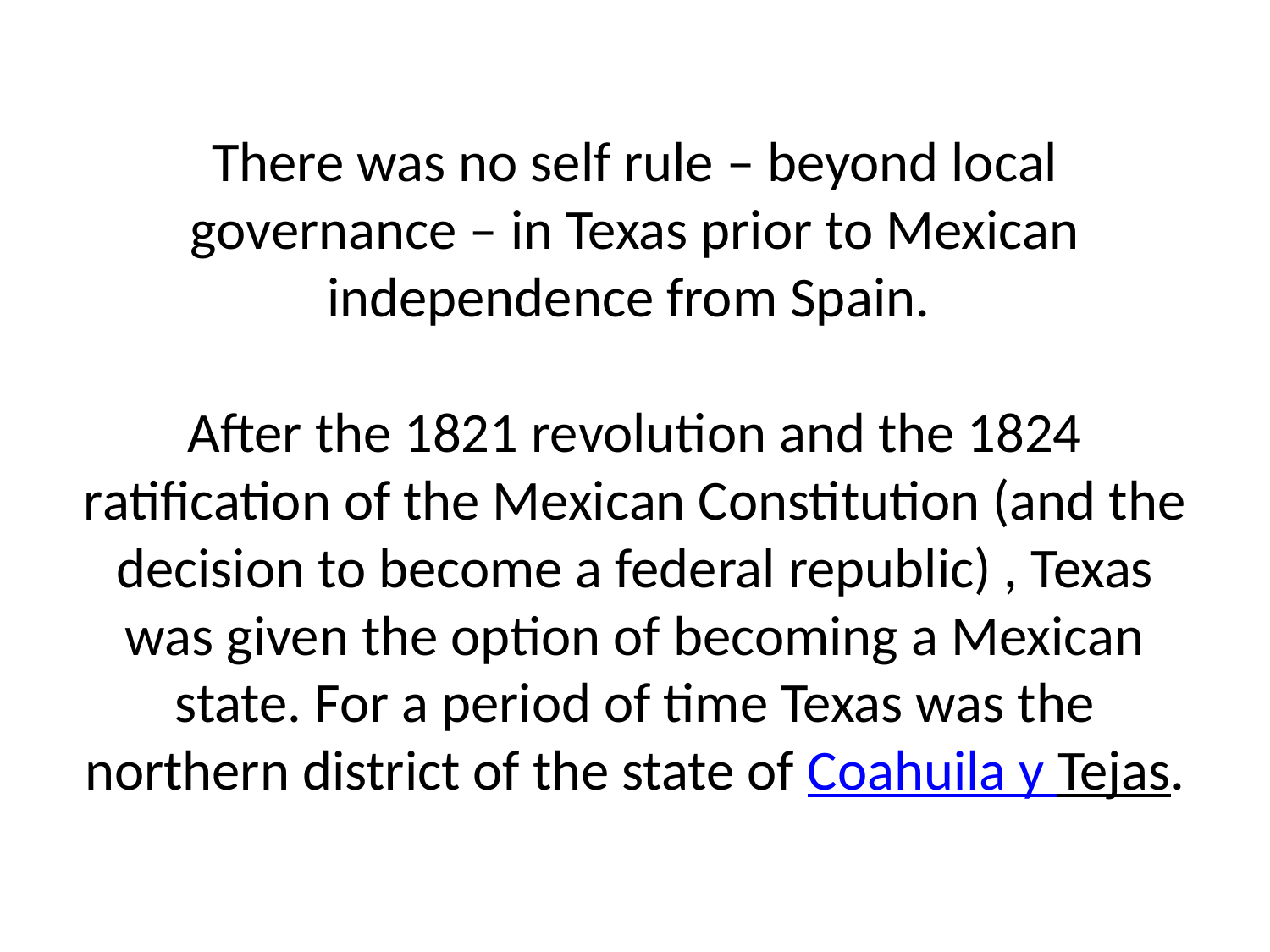

# There was no self rule – beyond local governance – in Texas prior to Mexican independence from Spain. After the 1821 revolution and the 1824 ratification of the Mexican Constitution (and the decision to become a federal republic) , Texas was given the option of becoming a Mexican state. For a period of time Texas was the northern district of the state of Coahuila y Tejas.